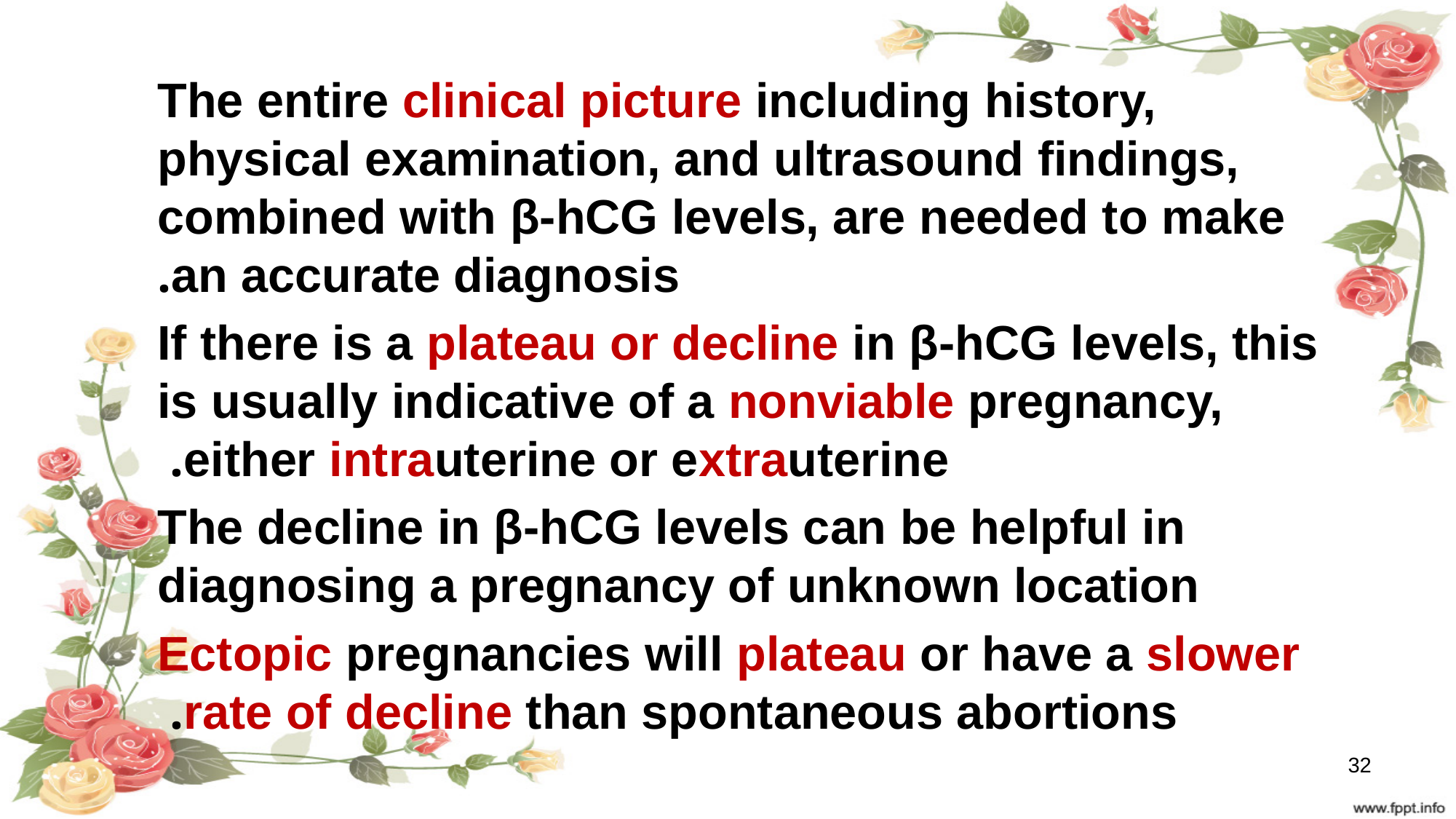

The entire clinical picture including history, physical examination, and ultrasound findings, combined with β-hCG levels, are needed to make an accurate diagnosis.
If there is a plateau or decline in β-hCG levels, this is usually indicative of a nonviable pregnancy, either intrauterine or extrauterine.
The decline in β-hCG levels can be helpful in diagnosing a pregnancy of unknown location
Ectopic pregnancies will plateau or have a slower rate of decline than spontaneous abortions.
32